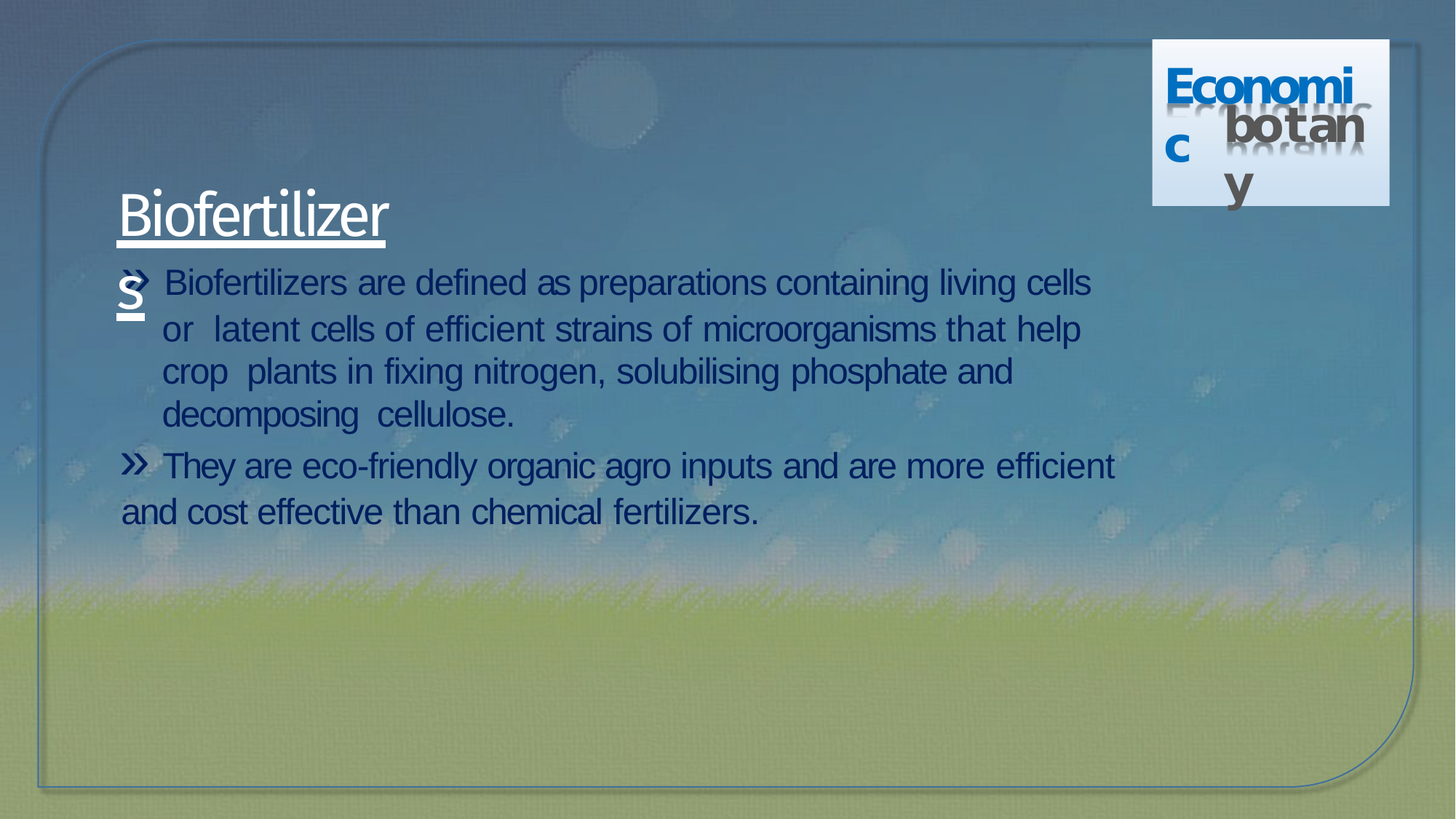

Economic
botany

# Biofertilizers
» Biofertilizers are defined as preparations containing living cells or  latent cells of efficient strains of microorganisms that help crop  plants in fixing nitrogen, solubilising phosphate and decomposing  cellulose.
» They are eco-friendly organic agro inputs and are more efficient
and cost effective than chemical fertilizers.